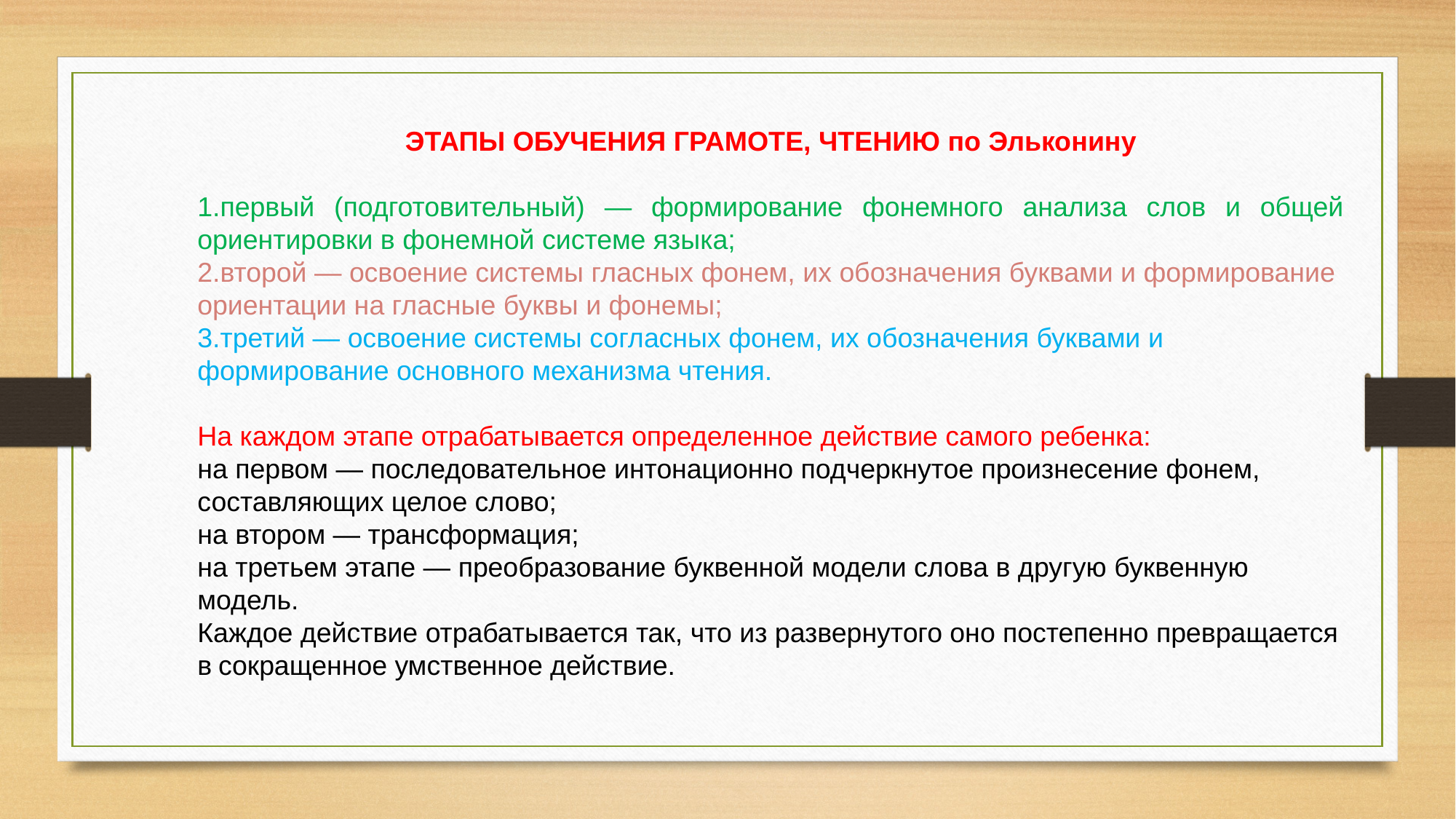

ЭТАПЫ ОБУЧЕНИЯ ГРАМОТЕ, ЧТЕНИЮ по Эльконину

1.первый (подготовительный) — формирование фонемного анализа слов и общей ориентировки в фонемной системе языка;
2.второй — освоение системы гласных фонем, их обозначения буквами и формирование ориентации на гласные буквы и фонемы;
3.третий — освоение системы согласных фонем, их обозначения буквами и формирование основного механизма чтения.

На каждом этапе отрабатывается определенное действие самого ребенка:
на первом — последовательное интонационно подчеркнутое произнесение фонем, составляющих целое слово;
на втором — трансформация;
на третьем этапе — преобразование буквенной модели слова в другую буквенную модель.
Каждое действие отрабатывается так, что из развернутого оно постепенно превращается в сокращенное умственное действие.